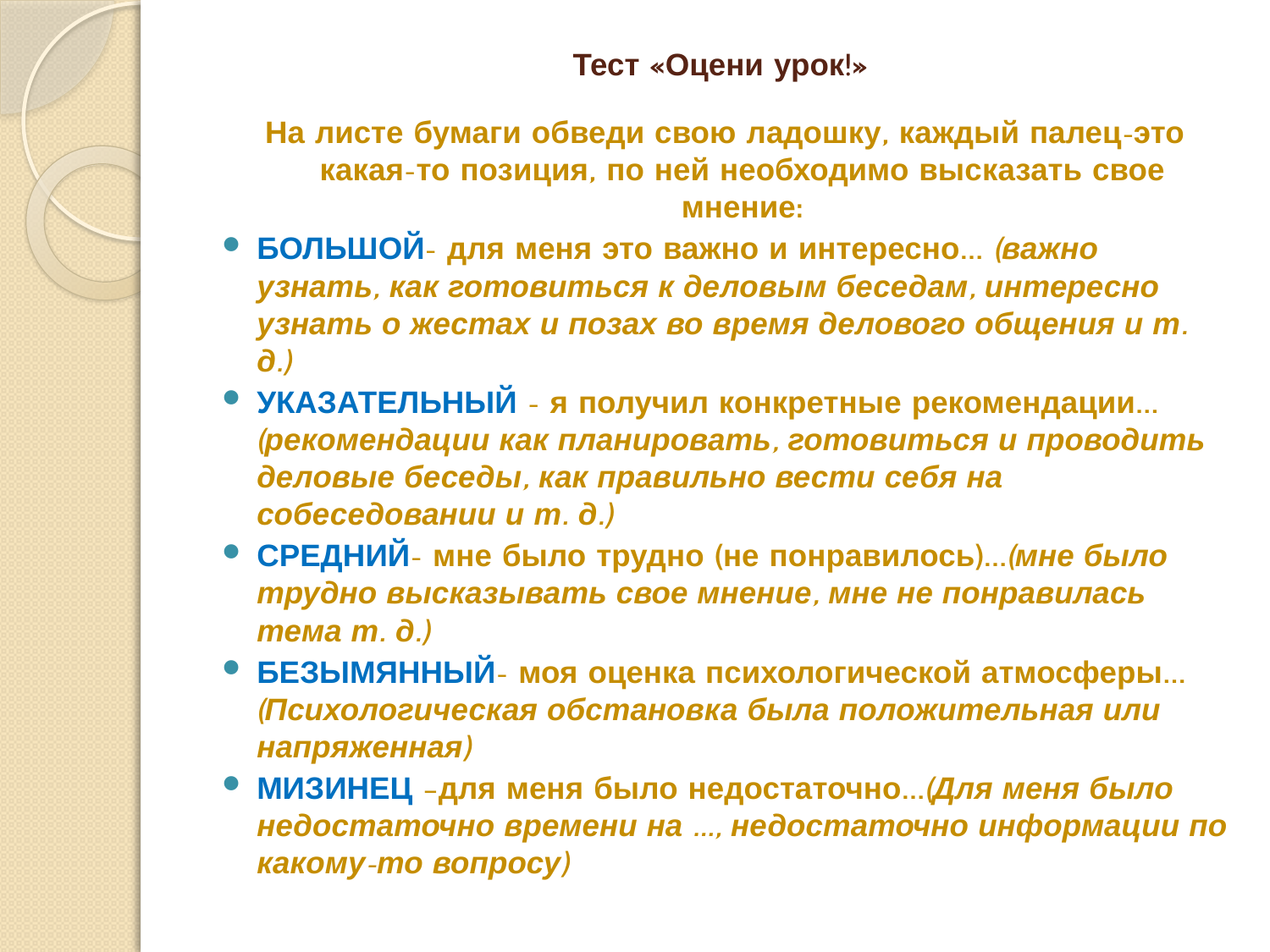

# Тест «Оцени урок!»
На листе бумаги обведи свою ладошку, каждый палец-это какая-то позиция, по ней необходимо высказать свое мнение:
БОЛЬШОЙ- для меня это важно и интересно… (важно узнать, как готовиться к деловым беседам, интересно узнать о жестах и позах во время делового общения и т. д.)
УКАЗАТЕЛЬНЫЙ - я получил конкретные рекомендации…(рекомендации как планировать, готовиться и проводить деловые беседы, как правильно вести себя на собеседовании и т. д.)
СРЕДНИЙ- мне было трудно (не понравилось)…(мне было трудно высказывать свое мнение, мне не понравилась тема т. д.)
БЕЗЫМЯННЫЙ- моя оценка психологической атмосферы…(Психологическая обстановка была положительная или напряженная)
МИЗИНЕЦ –для меня было недостаточно…(Для меня было недостаточно времени на …, недостаточно информации по какому-то вопросу)